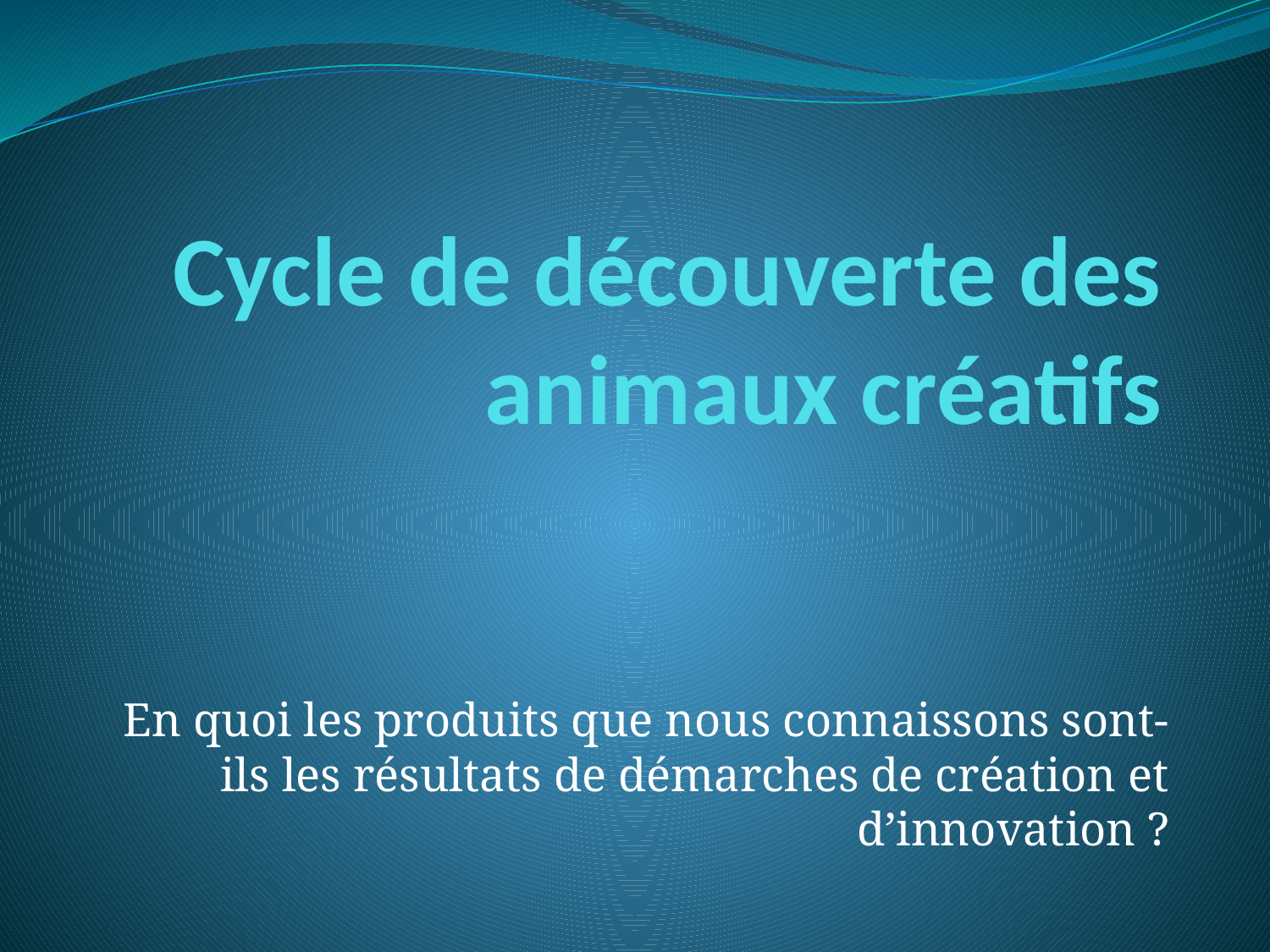

# Cycle de découverte des animaux créatifs
En quoi les produits que nous connaissons sont-ils les résultats de démarches de création et d’innovation ?